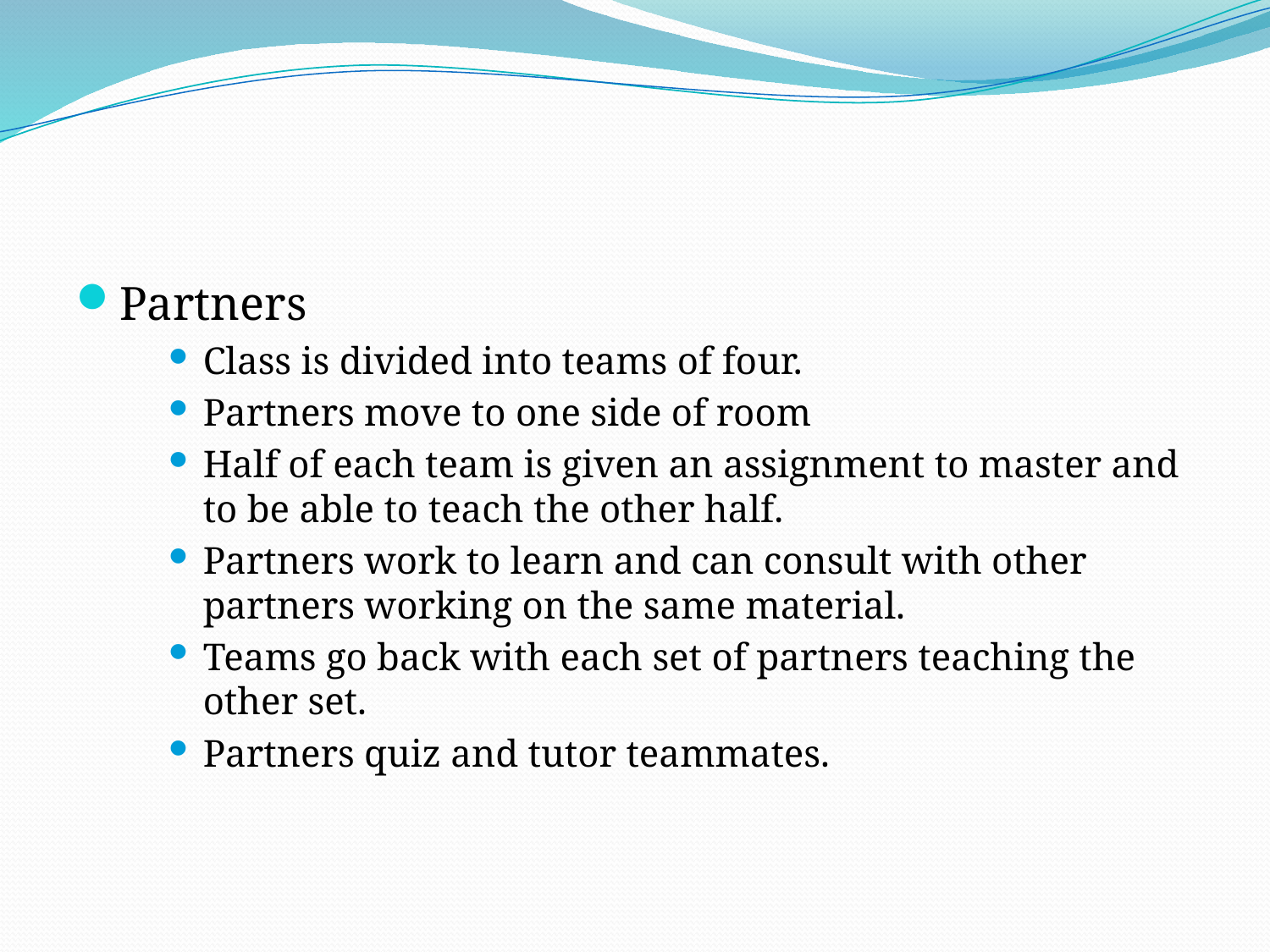

#
Partners
Class is divided into teams of four.
Partners move to one side of room
Half of each team is given an assignment to master and to be able to teach the other half.
Partners work to learn and can consult with other partners working on the same material.
Teams go back with each set of partners teaching the other set.
Partners quiz and tutor teammates.